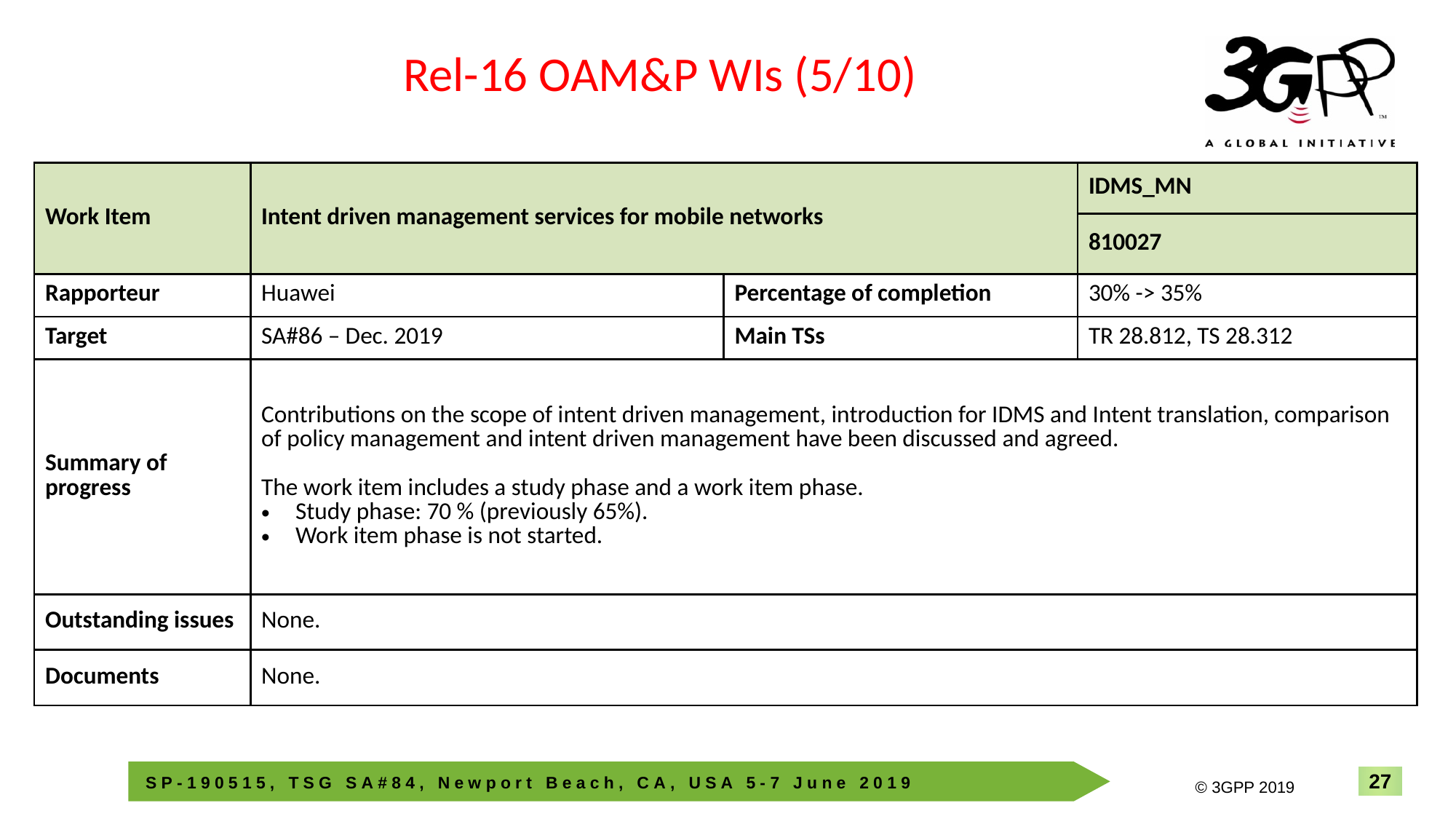

Rel-16 OAM&P WIs (5/10)
| Work Item | Intent driven management services for mobile networks |  | IDMS\_MN |
| --- | --- | --- | --- |
|  |  |  | 810027 |
| Rapporteur | Huawei | Percentage of completion | 30% -> 35% |
| Target | SA#86 – Dec. 2019 | Main TSs | TR 28.812, TS 28.312 |
| Summary of progress | Contributions on the scope of intent driven management, introduction for IDMS and Intent translation, comparison of policy management and intent driven management have been discussed and agreed. The work item includes a study phase and a work item phase. Study phase: 70 % (previously 65%). Work item phase is not started. |  |  |
| Outstanding issues | None. |  |  |
| Documents | None. |  |  |